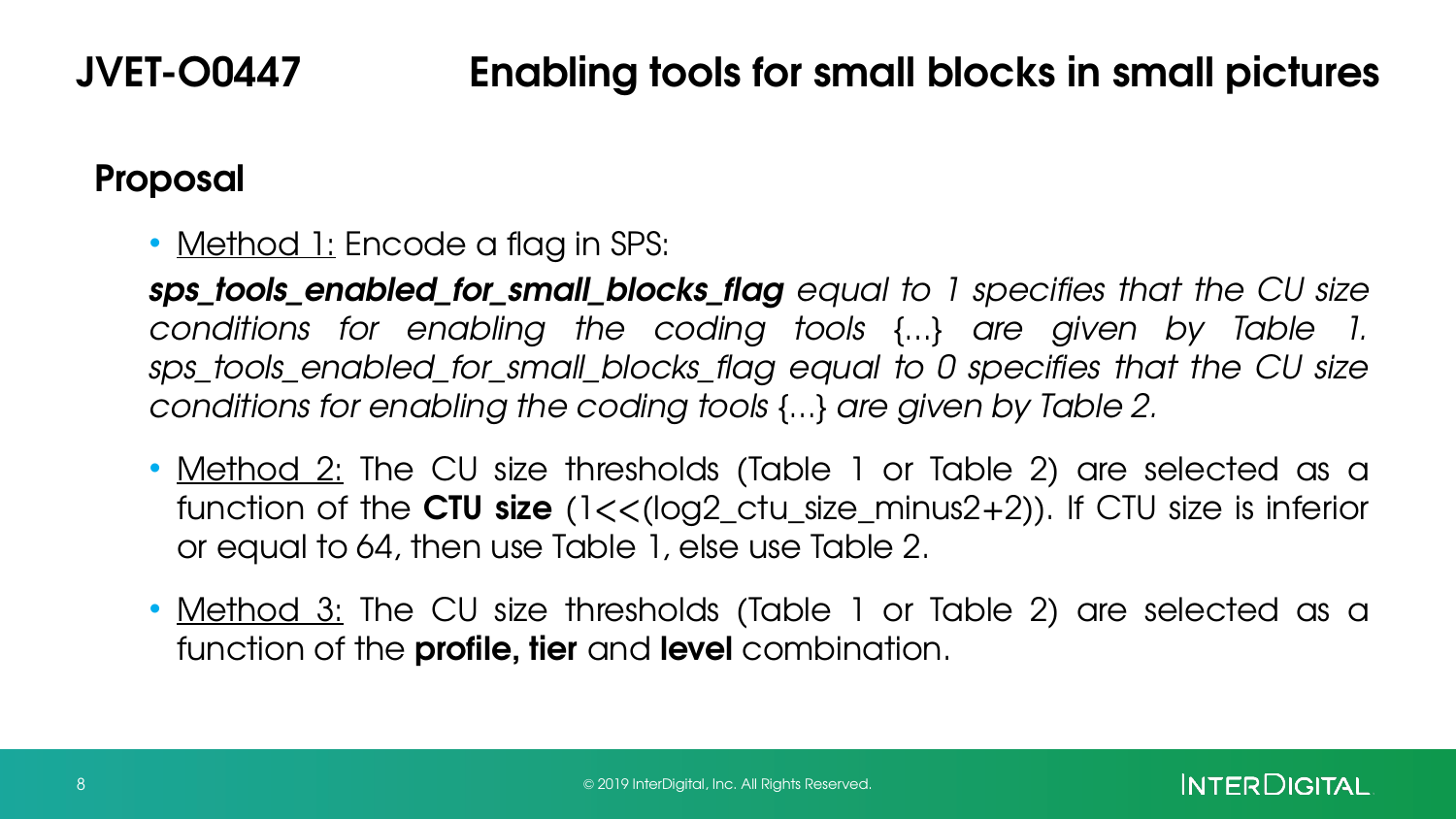

# JVET-O0447	         Enabling tools for small blocks in small pictures
Proposal
Method 1: Encode a flag in SPS:
sps_tools_enabled_for_small_blocks_flag equal to 1 specifies that the CU size conditions for enabling the coding tools {…} are given by Table 1. sps_tools_enabled_for_small_blocks_flag equal to 0 specifies that the CU size conditions for enabling the coding tools {…} are given by Table 2.
Method 2: The CU size thresholds (Table 1 or Table 2) are selected as a function of the CTU size (1<<(log2_ctu_size_minus2+2)). If CTU size is inferior or equal to 64, then use Table 1, else use Table 2.
Method 3: The CU size thresholds (Table 1 or Table 2) are selected as a function of the profile, tier and level combination.
8
© 2019 InterDigital, Inc. All Rights Reserved.